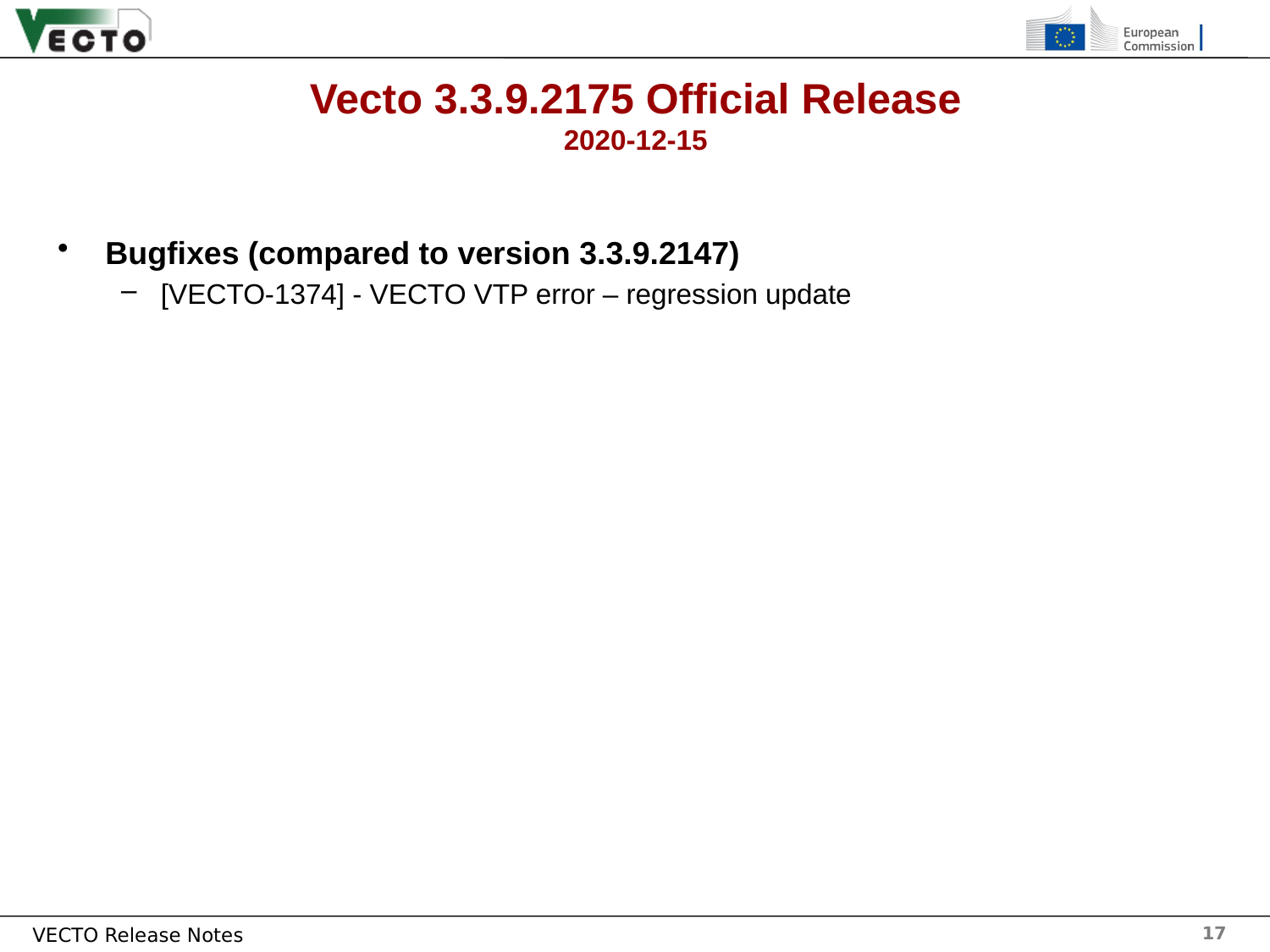

# Vecto 3.3.9.2175 Official Release 2020-12-15
Bugfixes (compared to version 3.3.9.2147)
[VECTO-1374] - VECTO VTP error – regression update